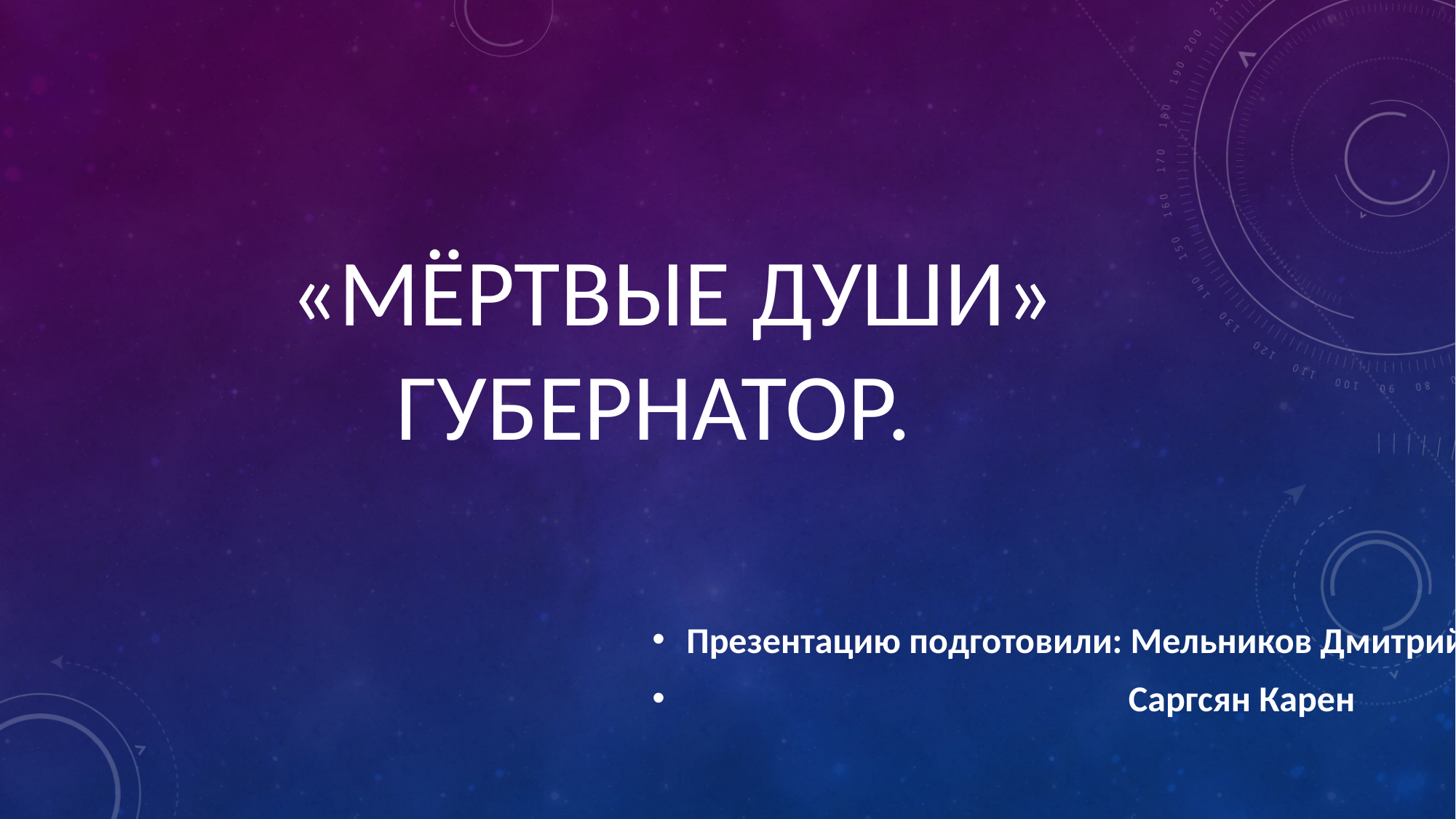

# «Мёртвые души» Губернатор.
Презентацию подготовили: Мельников Дмитрий
                                                      Саргсян Карен